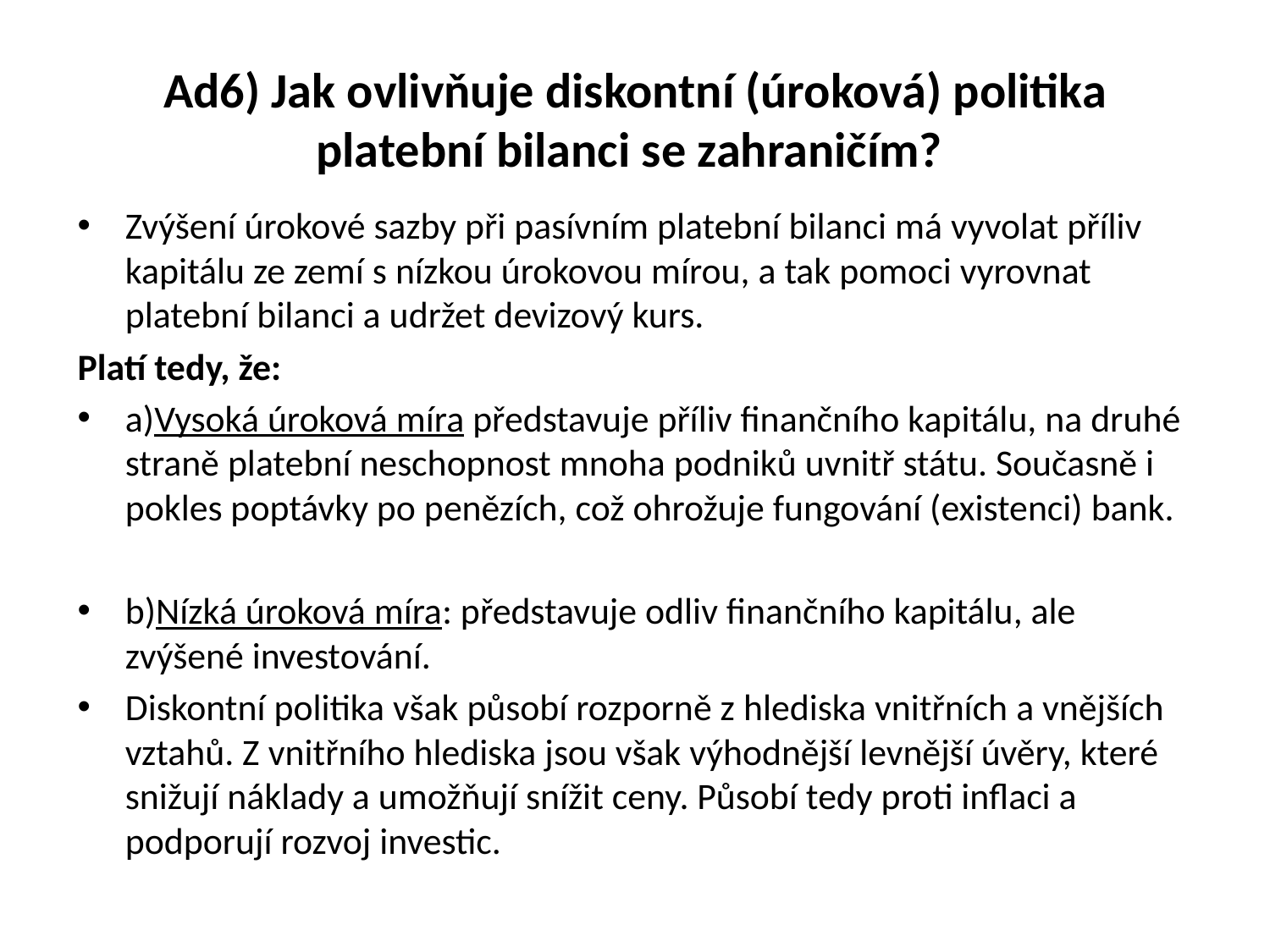

# Ad6) Jak ovlivňuje diskontní (úroková) politika platební bilanci se zahraničím?
Zvýšení úrokové sazby při pasívním platební bilanci má vyvolat příliv kapitálu ze zemí s nízkou úrokovou mírou, a tak pomoci vyrovnat platební bilanci a udržet devizový kurs.
Platí tedy, že:
a)Vysoká úroková míra představuje příliv finančního kapitálu, na druhé straně platební neschopnost mnoha podniků uvnitř státu. Současně i pokles poptávky po penězích, což ohrožuje fungování (existenci) bank.

b)Nízká úroková míra: představuje odliv finančního kapitálu, ale zvýšené investování.
Diskontní politika však působí rozporně z hlediska vnitřních a vnějších vztahů. Z vnitřního hlediska jsou však výhodnější levnější úvěry, které snižují náklady a umožňují snížit ceny. Působí tedy proti inflaci a podporují rozvoj investic.